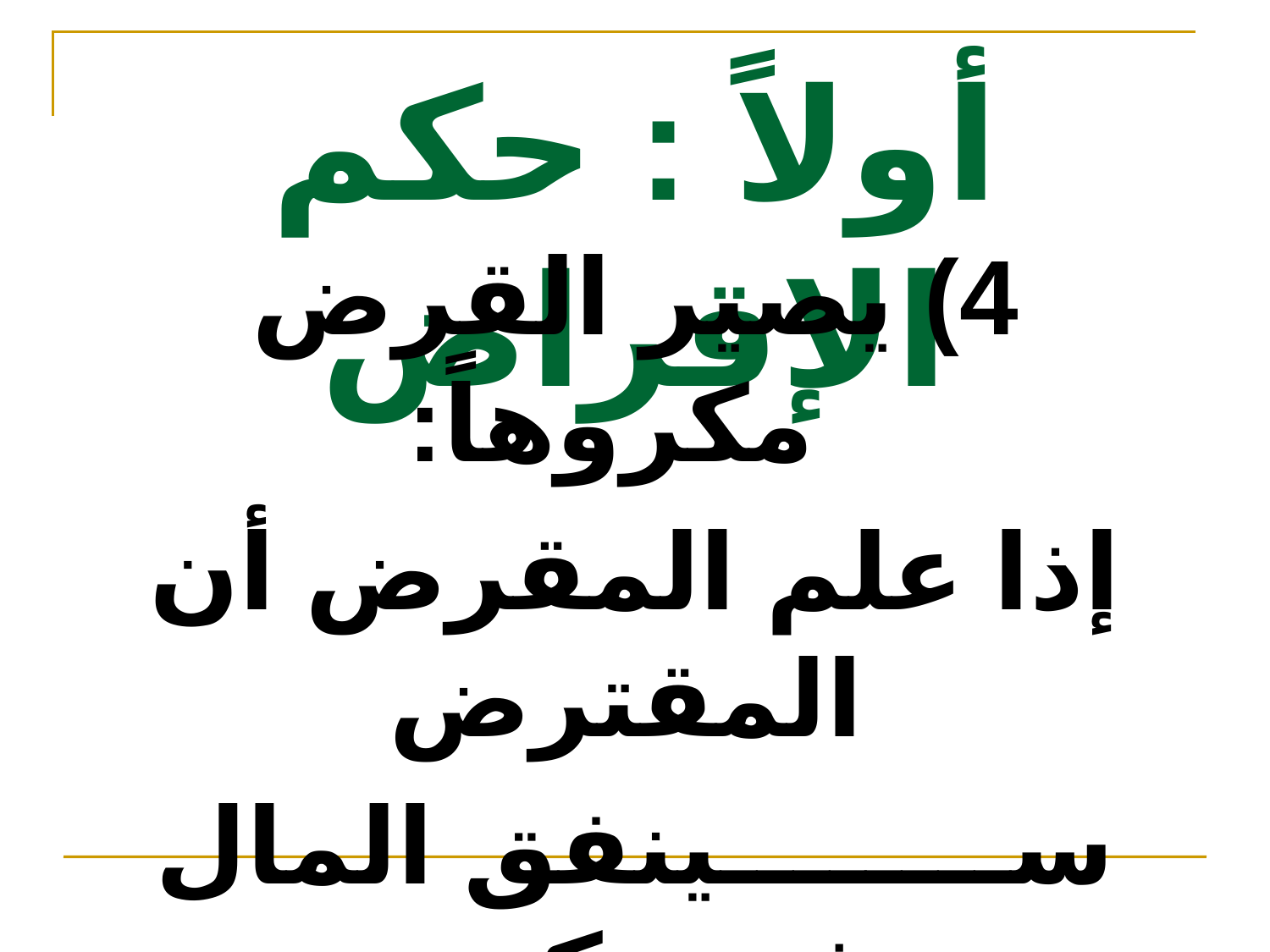

# أولاً : حكم الإقراض
4) يصير القرض مكروهاً:
إذا علم المقرض أن المقترض
ســــــــينفق المال في مكروه